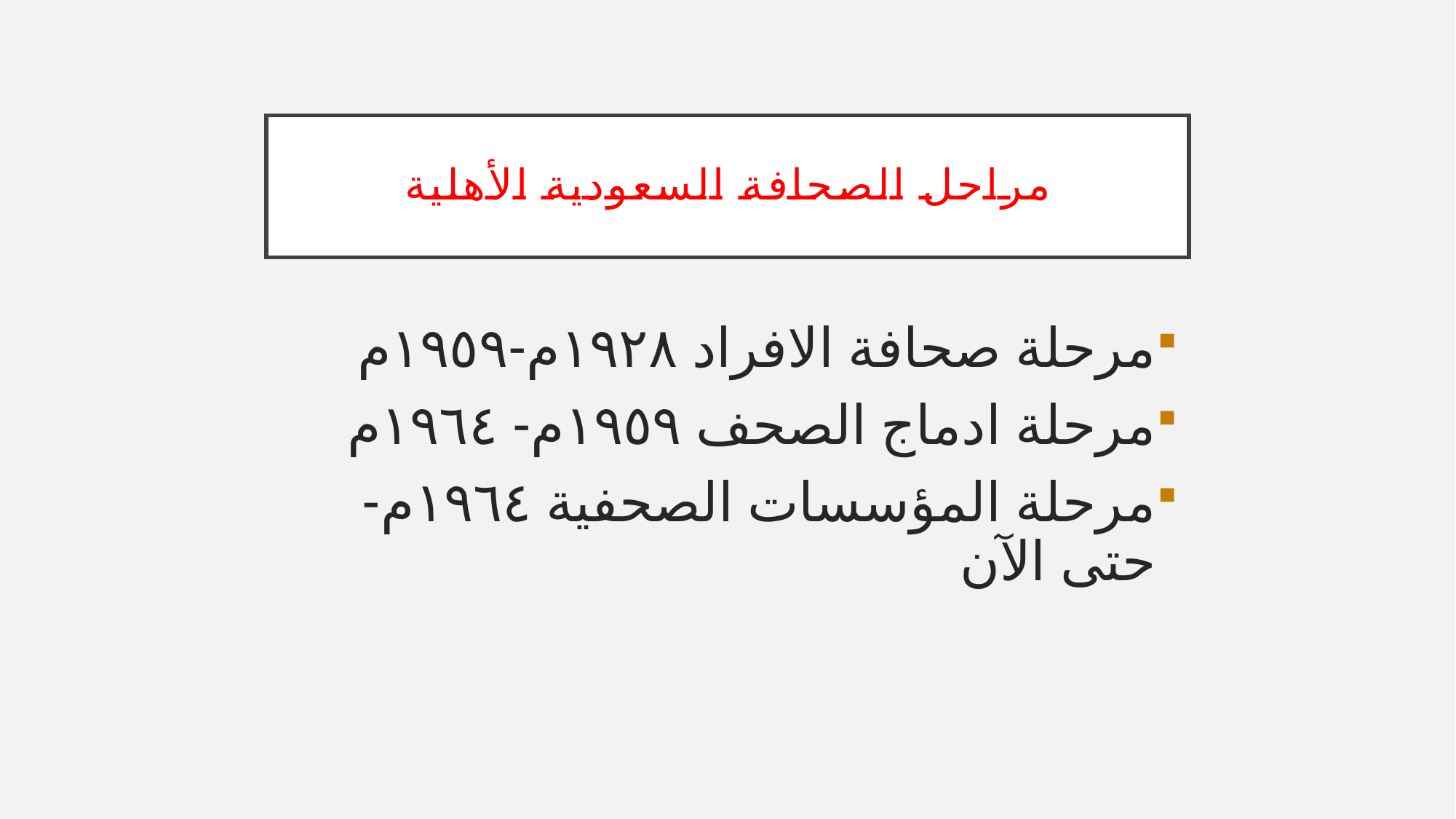

# مراحل الصحافة السعودية الأهلية
مرحلة صحافة الافراد ١٩٢٨م-١٩٥٩م
مرحلة ادماج الصحف ١٩٥٩م- ١٩٦٤م
مرحلة المؤسسات الصحفية ١٩٦٤م- حتى الآن